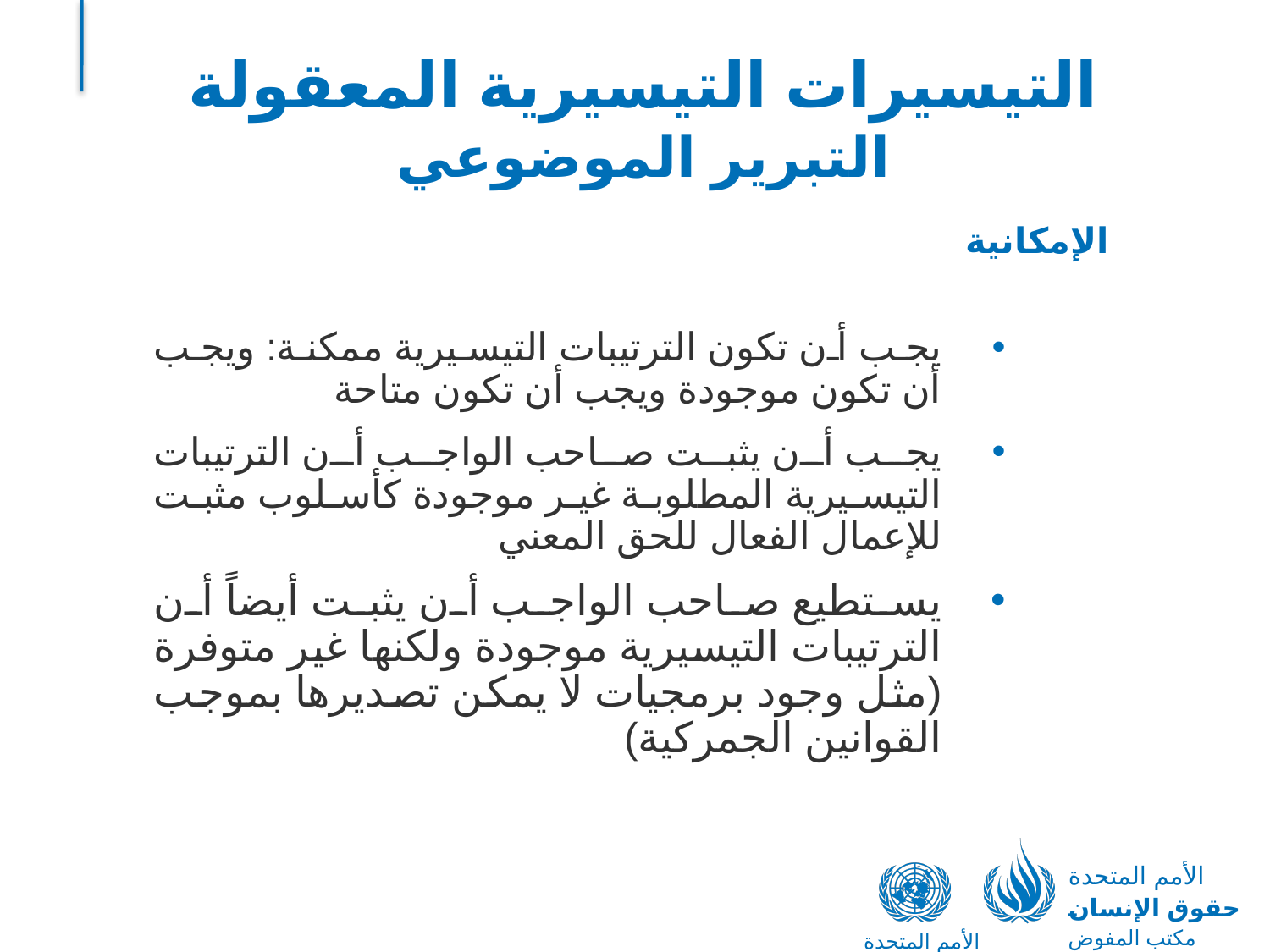

# التيسيرات التيسيرية المعقولة التبرير الموضوعي
الإمكانية

يجب أن تكون الترتيبات التيسيرية ممكنة: ويجب أن تكون موجودة ويجب أن تكون متاحة
يجب أن يثبت صاحب الواجب أن الترتيبات التيسيرية المطلوبة غير موجودة كأسلوب مثبت للإعمال الفعال للحق المعني
يستطيع صاحب الواجب أن يثبت أيضاً أن الترتيبات التيسيرية موجودة ولكنها غير متوفرة (مثل وجود برمجيات لا يمكن تصديرها بموجب القوانين الجمركية)
الأمم المتحدة
حقوق الإنسان
مكتب المفوض السامي
الأمم المتحدة